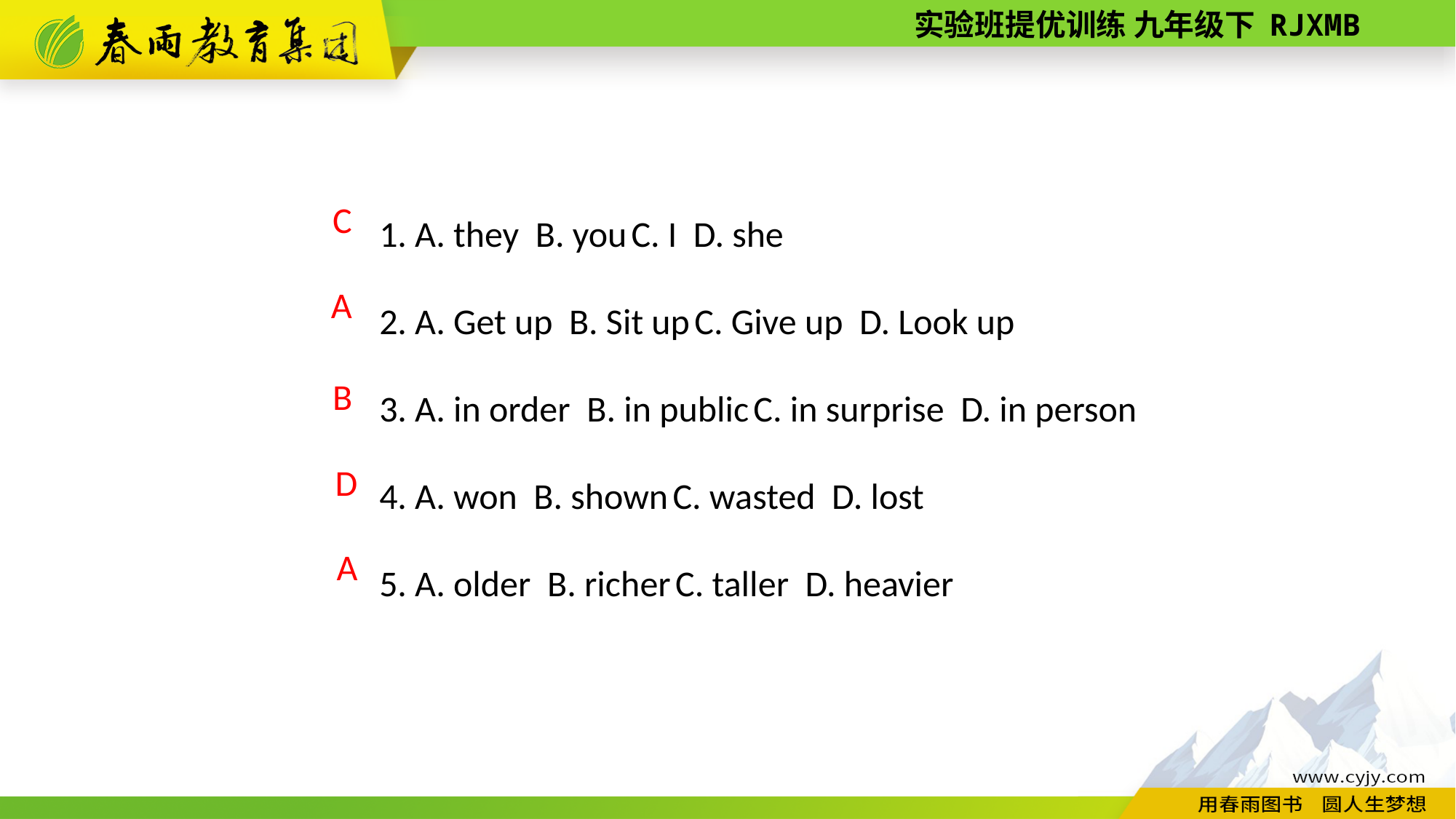

1. A. they  B. you C. I  D. she
2. A. Get up  B. Sit up C. Give up  D. Look up
3. A. in order  B. in public C. in surprise  D. in person
4. A. won  B. shown C. wasted  D. lost
5. A. older  B. richer C. taller  D. heavier
C
A
B
 D
A